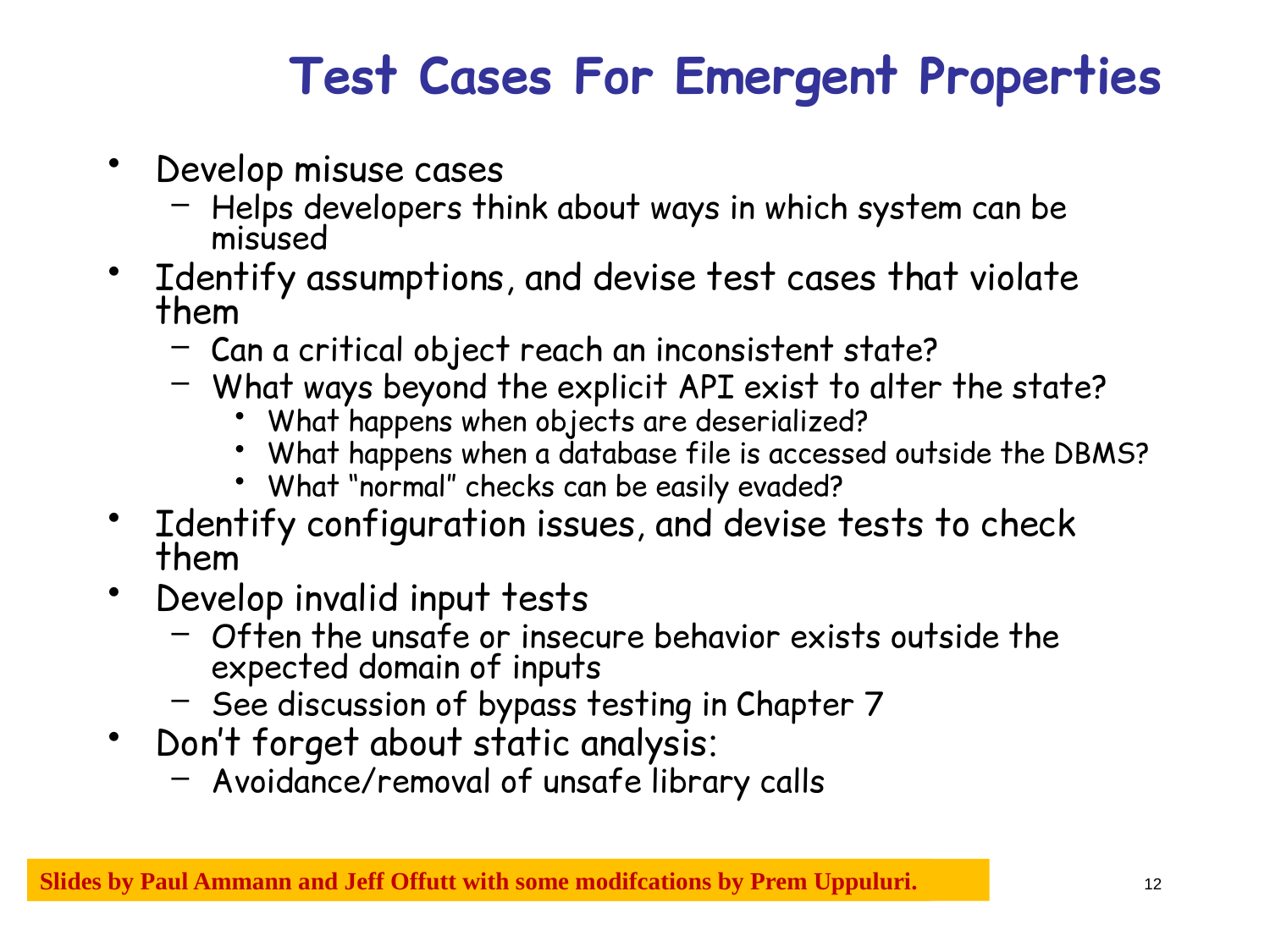

# Test Cases For Emergent Properties
Develop misuse cases
Helps developers think about ways in which system can be misused
Identify assumptions, and devise test cases that violate them
Can a critical object reach an inconsistent state?
What ways beyond the explicit API exist to alter the state?
What happens when objects are deserialized?
What happens when a database file is accessed outside the DBMS?
What “normal” checks can be easily evaded?
Identify configuration issues, and devise tests to check them
Develop invalid input tests
Often the unsafe or insecure behavior exists outside the expected domain of inputs
See discussion of bypass testing in Chapter 7
Don’t forget about static analysis:
Avoidance/removal of unsafe library calls
Slides by Paul Ammann and Jeff Offutt with some modifcations by Prem Uppuluri.
12